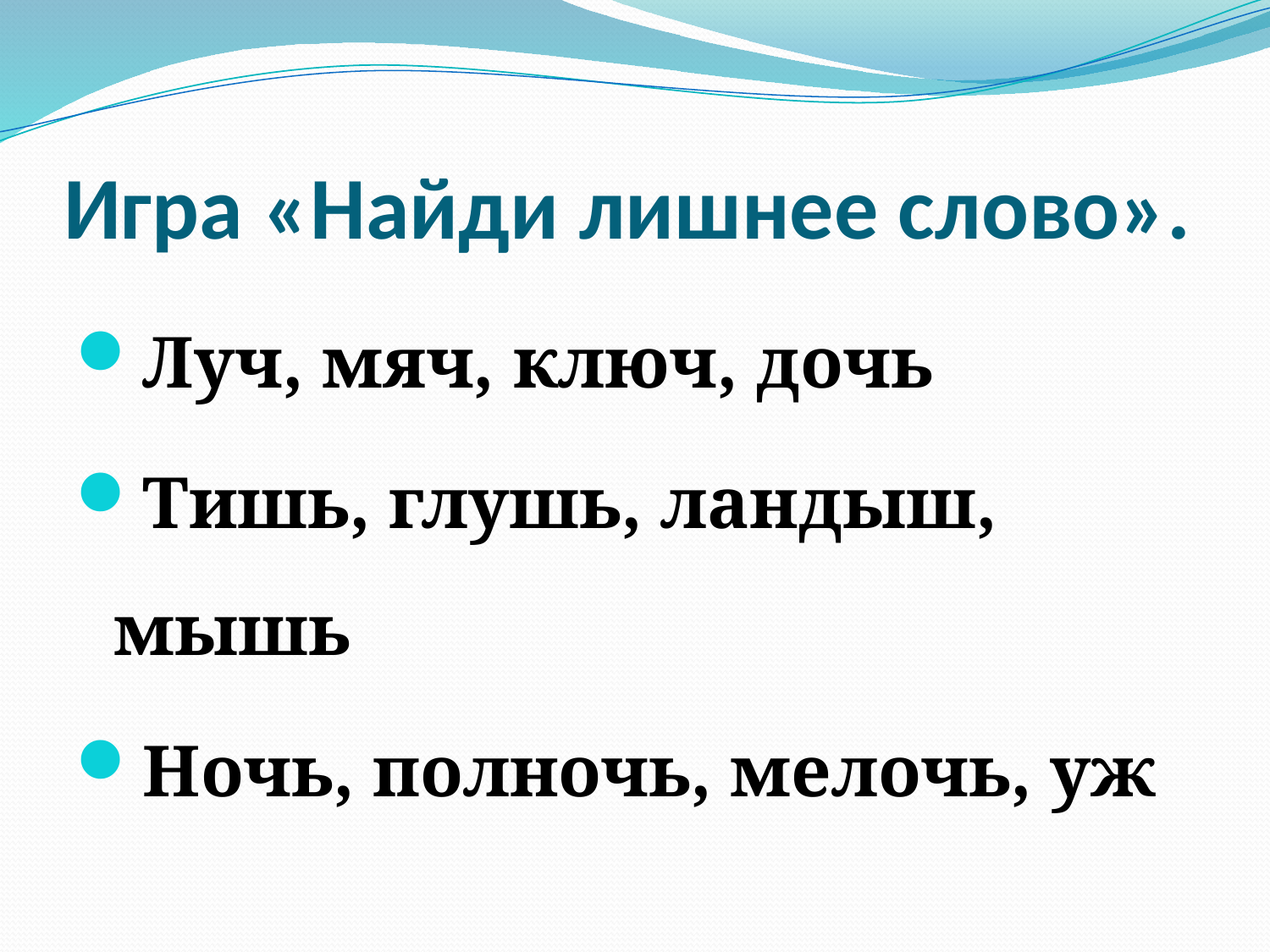

# Игра «Найди лишнее слово».
Луч, мяч, ключ, дочь
Тишь, глушь, ландыш, мышь
Ночь, полночь, мелочь, уж